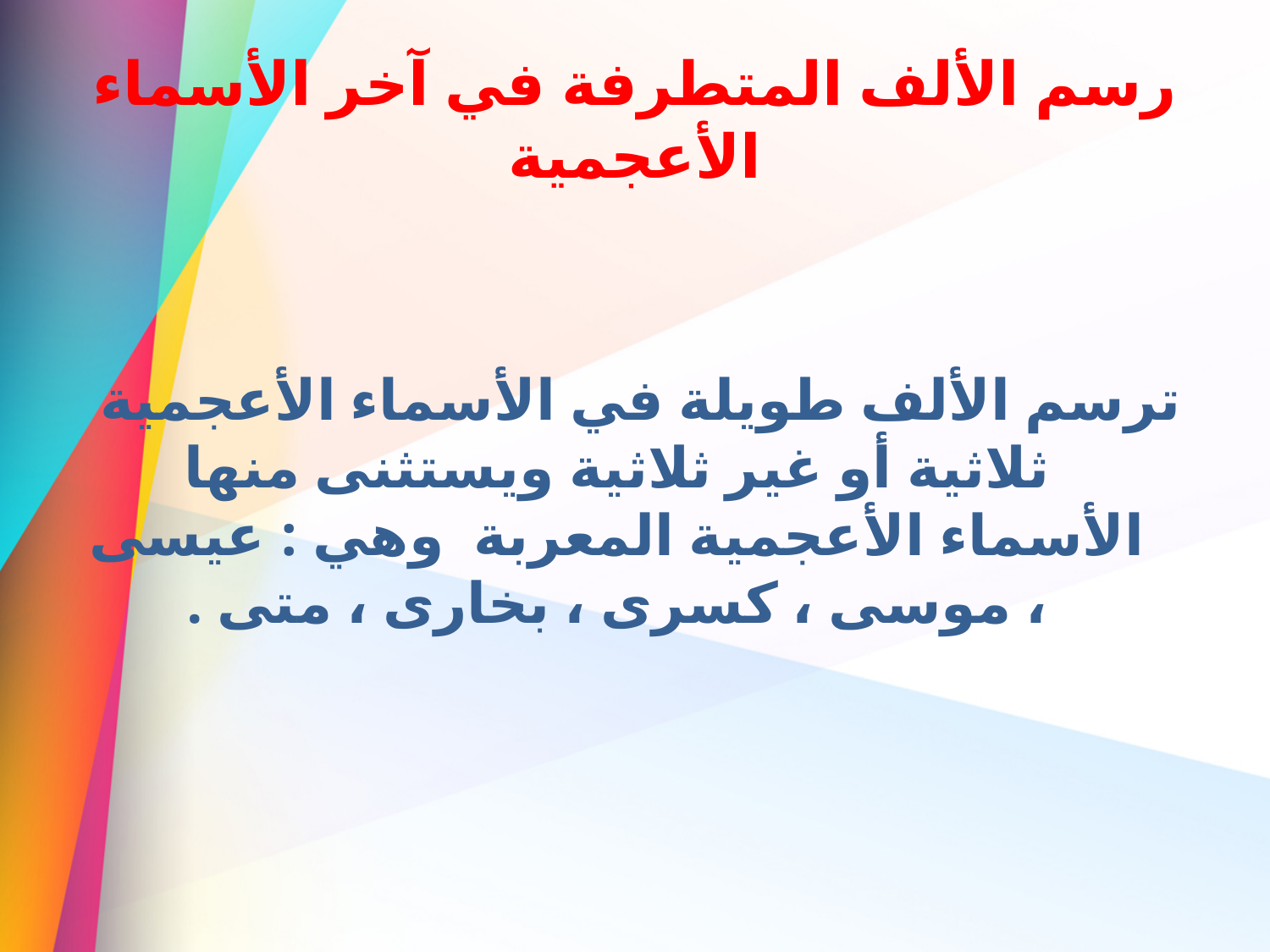

# رسم الألف المتطرفة في آخر الأسماء الأعجمية
ترسم الألف طويلة في الأسماء الأعجمية ثلاثية أو غير ثلاثية ويستثنى منها الأسماء الأعجمية المعربة  وهي : عيسى ، موسى ، كسرى ، بخارى ، متى .